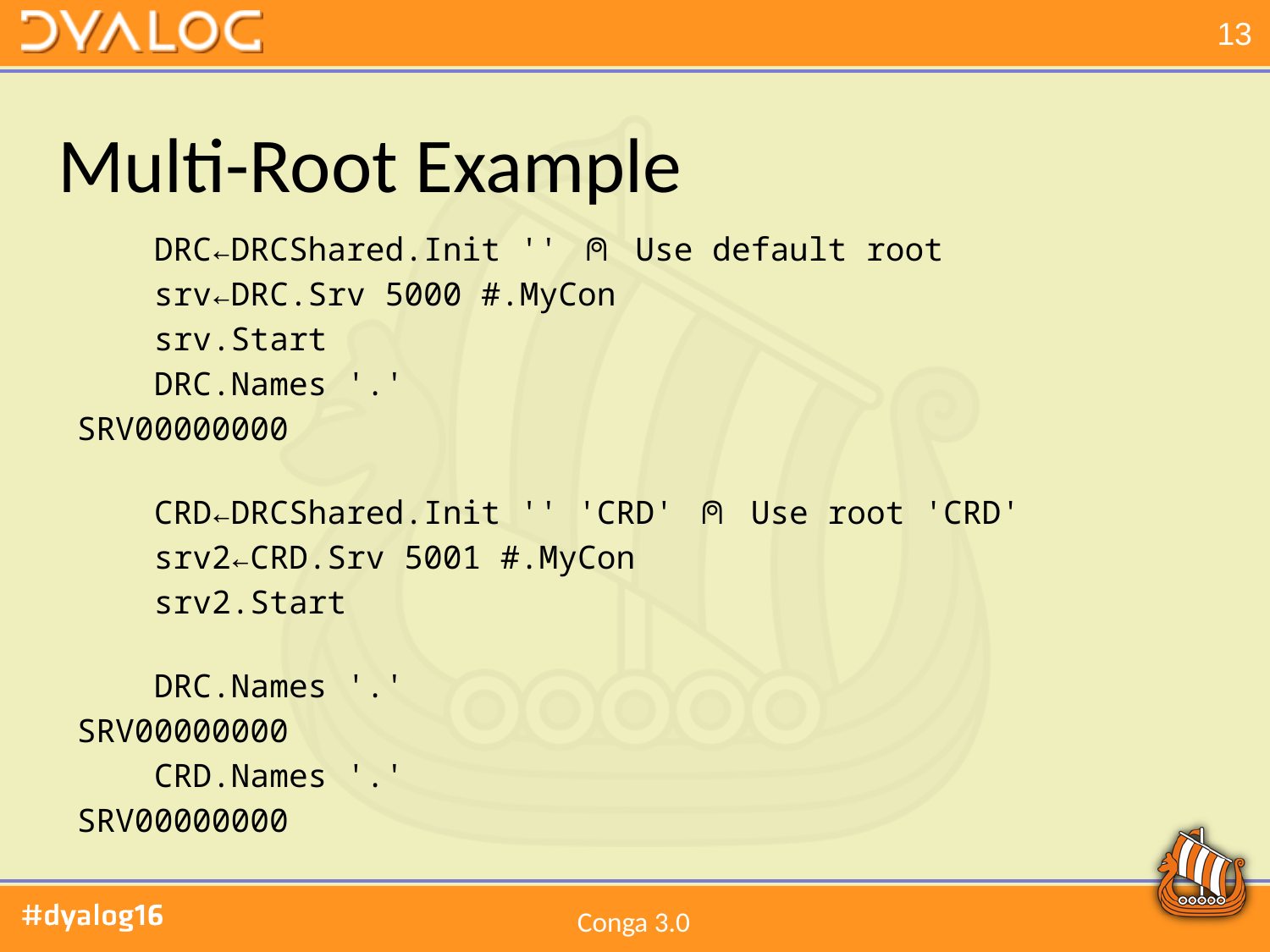

# Multi-Root Example
     DRC←DRCShared.Init '' ⍝ Use default root
     srv←DRC.Srv 5000 #.MyCon
     srv.Start
     DRC.Names '.'
 SRV00000000
     CRD←DRCShared.Init '' 'CRD' ⍝ Use root 'CRD'
     srv2←CRD.Srv 5001 #.MyCon
     srv2.Start
     DRC.Names '.'
 SRV00000000
     CRD.Names '.'
 SRV00000000
Conga 3.0